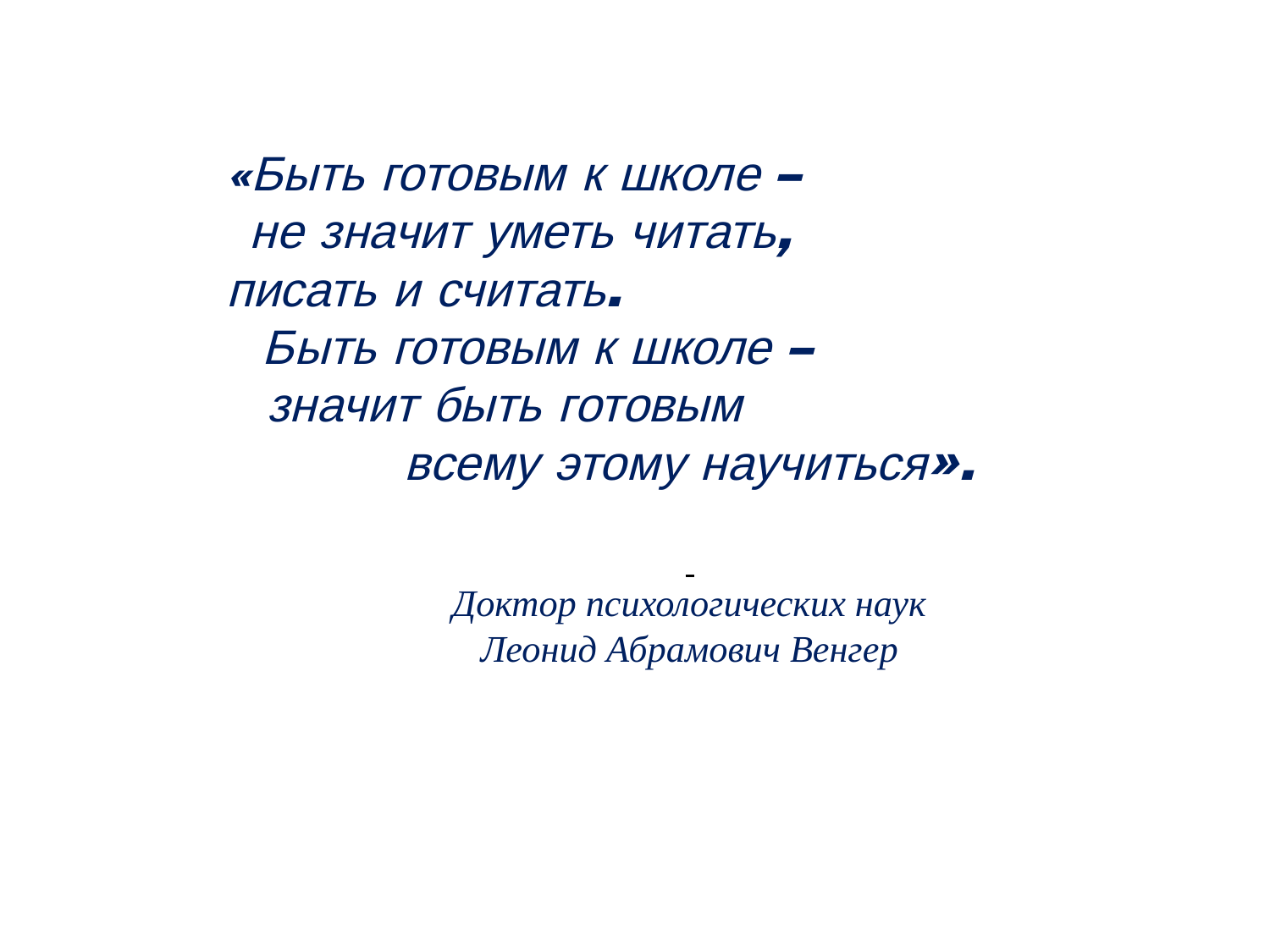

# «Быть готовым к школе –                       не значит уметь читать,                      писать и считать.                                  Быть готовым к школе –                    значит быть готовым                        всему этому научиться». Доктор психологических наук Леонид Абрамович Венгер